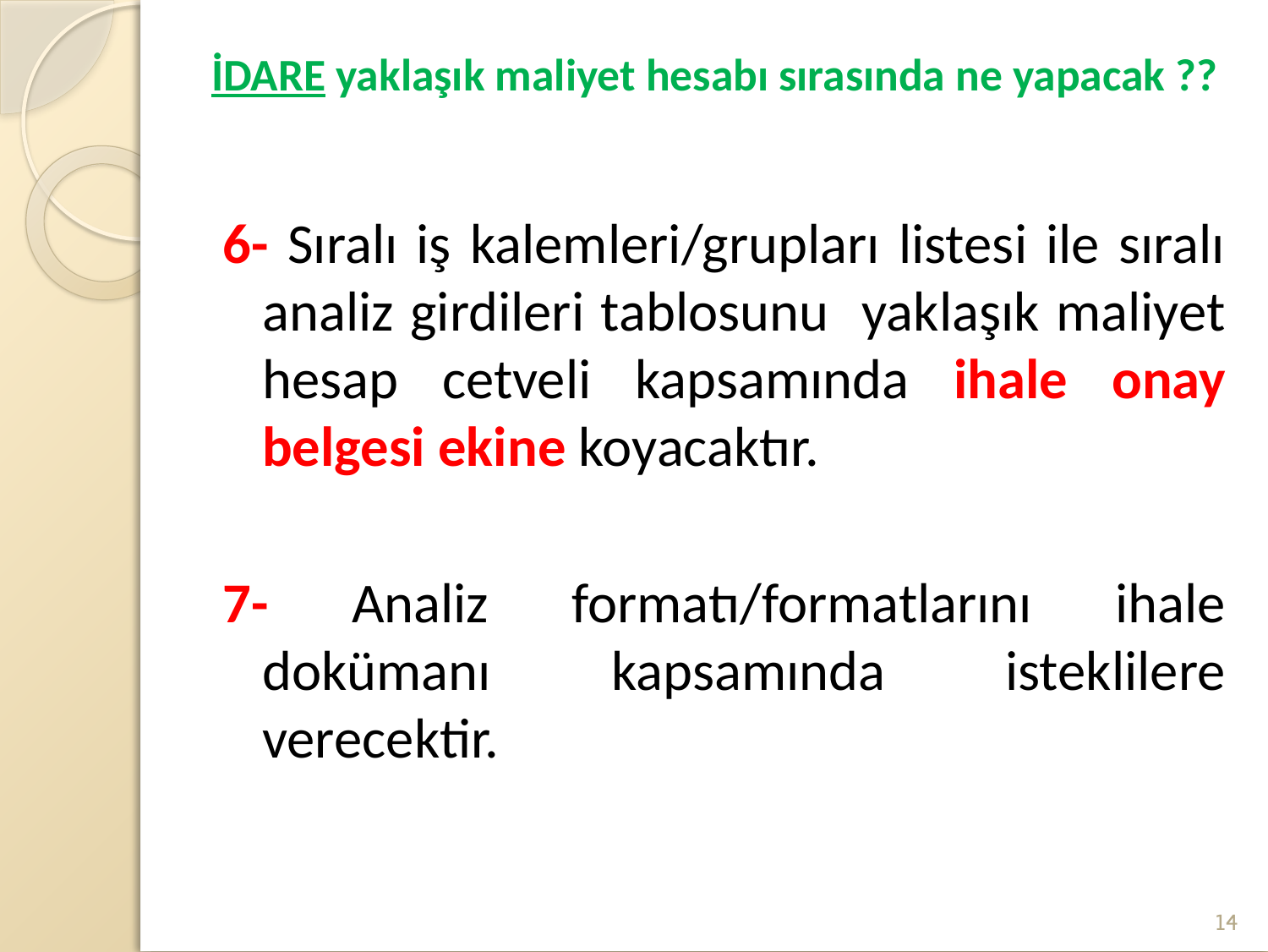

# İDARE yaklaşık maliyet hesabı sırasında ne yapacak ??
6- Sıralı iş kalemleri/grupları listesi ile sıralı analiz girdileri tablosunu  yaklaşık maliyet hesap cetveli kapsamında ihale onay belgesi ekine koyacaktır.

7- Analiz formatı/formatlarını ihale dokümanı kapsamında isteklilere verecektir.

14